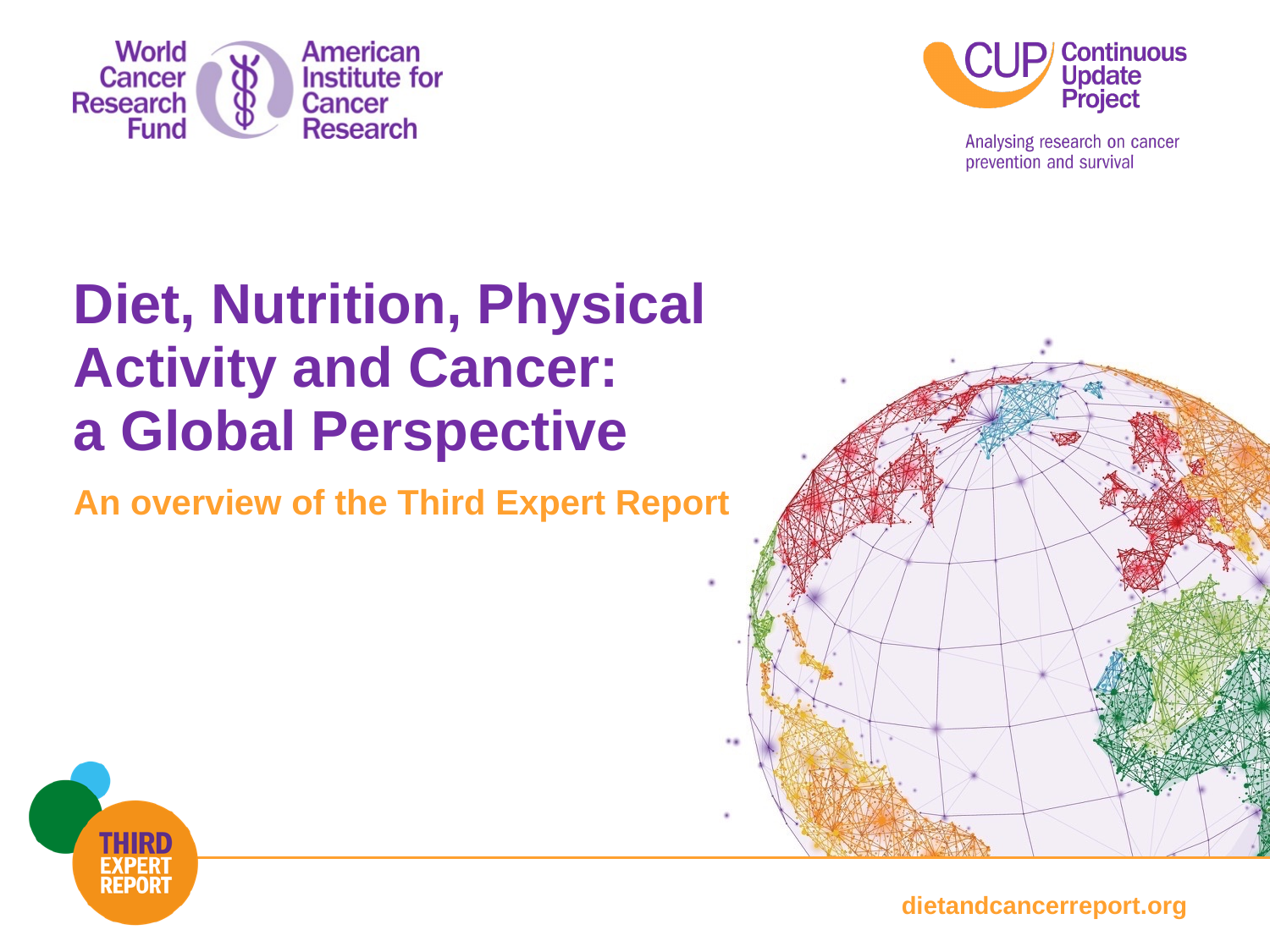

An overview of the Third Expert Report